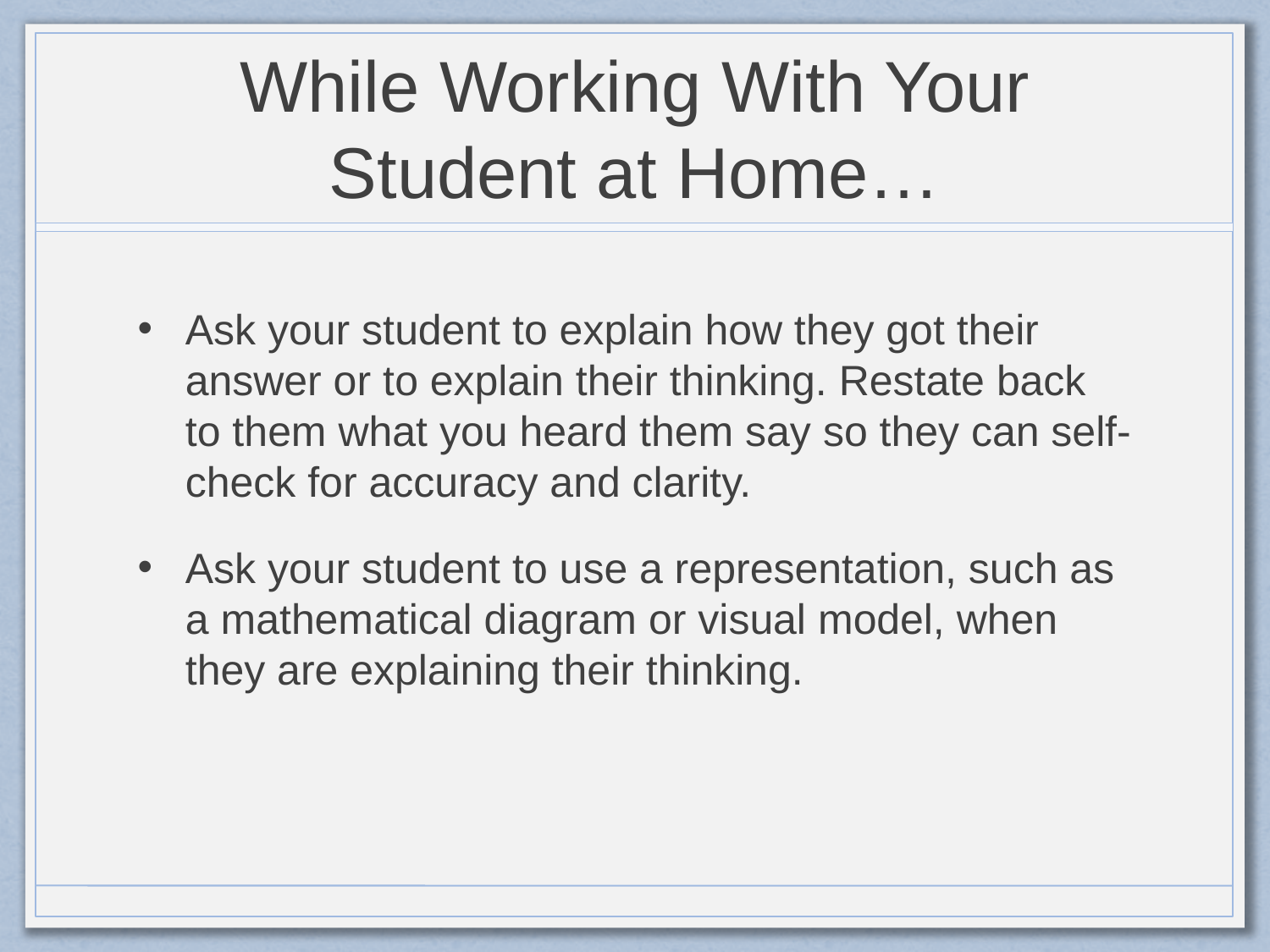

# While Working With Your Student at Home…
Ask your student to explain how they got their answer or to explain their thinking. Restate back to them what you heard them say so they can self-check for accuracy and clarity.
Ask your student to use a representation, such as a mathematical diagram or visual model, when they are explaining their thinking.